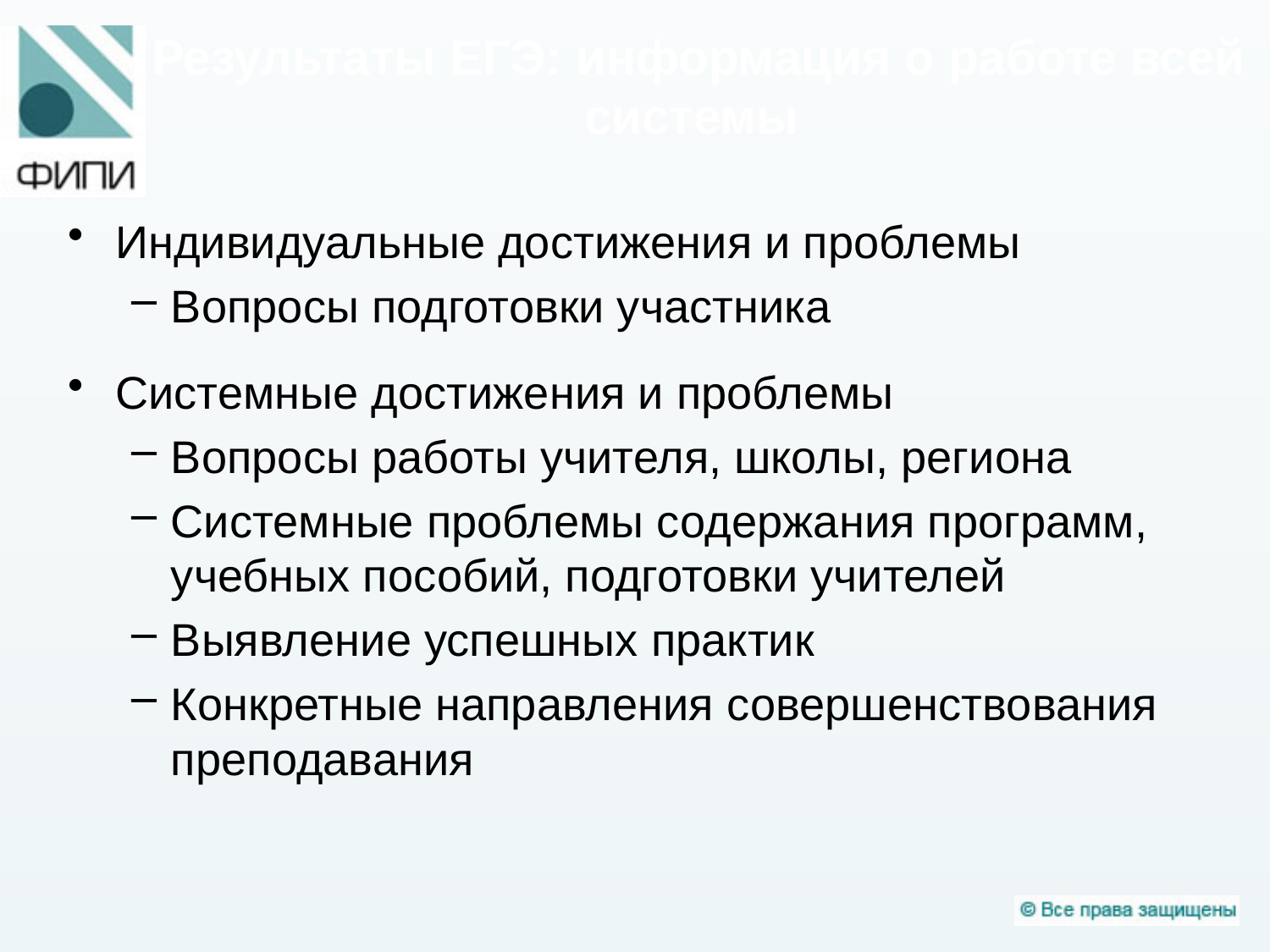

# Результаты ЕГЭ: информация о работе всей системы
Индивидуальные достижения и проблемы
Вопросы подготовки участника
Системные достижения и проблемы
Вопросы работы учителя, школы, региона
Системные проблемы содержания программ, учебных пособий, подготовки учителей
Выявление успешных практик
Конкретные направления совершенствования преподавания